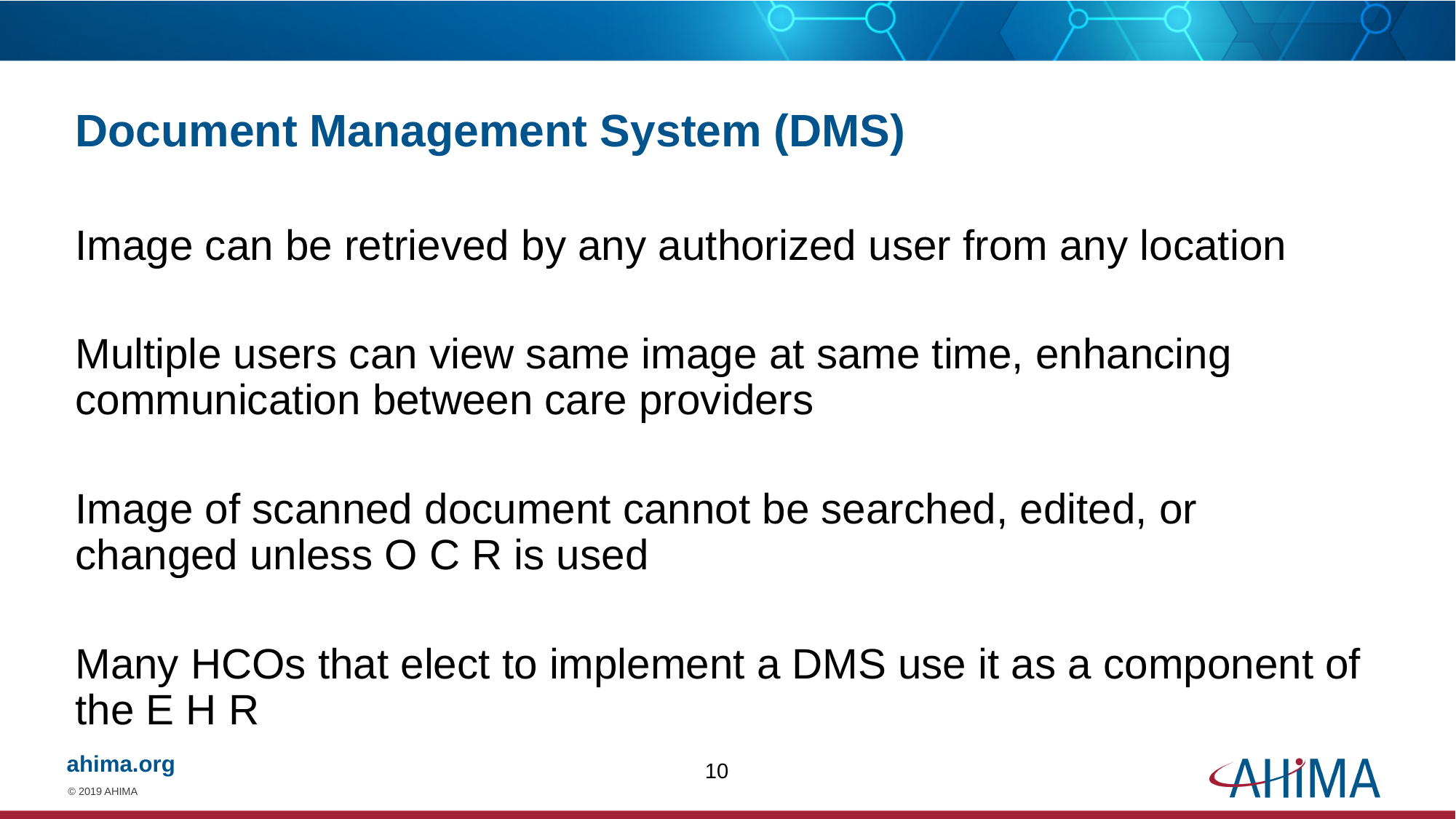

# Document Management System (DMS)
Image can be retrieved by any authorized user from any location

Multiple users can view same image at same time, enhancing communication between care providers

Image of scanned document cannot be searched, edited, or changed unless O C R is used

Many HCOs that elect to implement a DMS use it as a component of the E H R